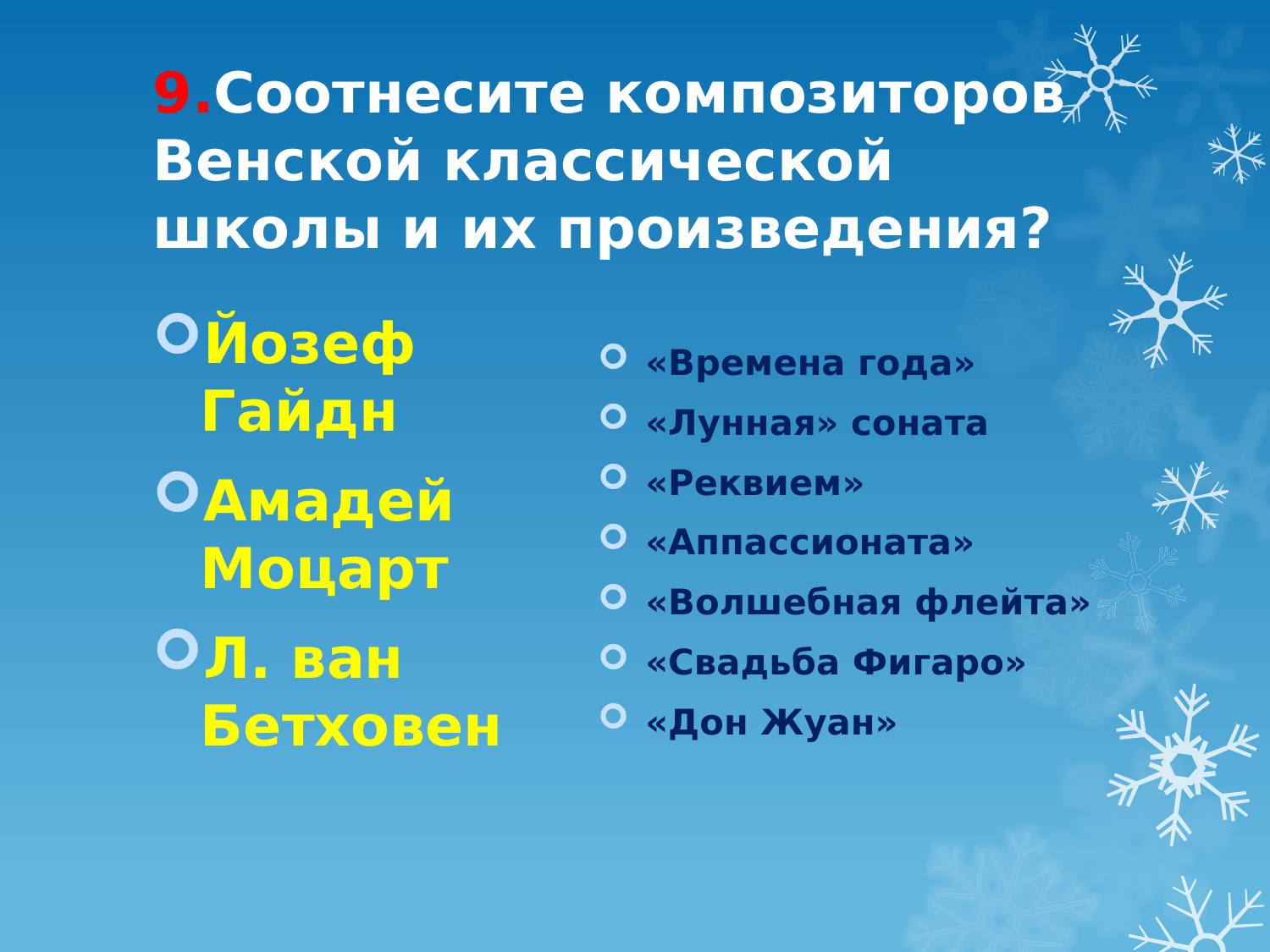

# 9.Соотнесите композиторов Венской классической школы и их произведения?
Йозеф Гайдн
Амадей  Моцарт
Л. ван Бетховен
«Времена года»
«Лунная» соната
«Реквием»
«Аппассионата»
«Волшебная флейта»
«Свадьба Фигаро»
«Дон Жуан»